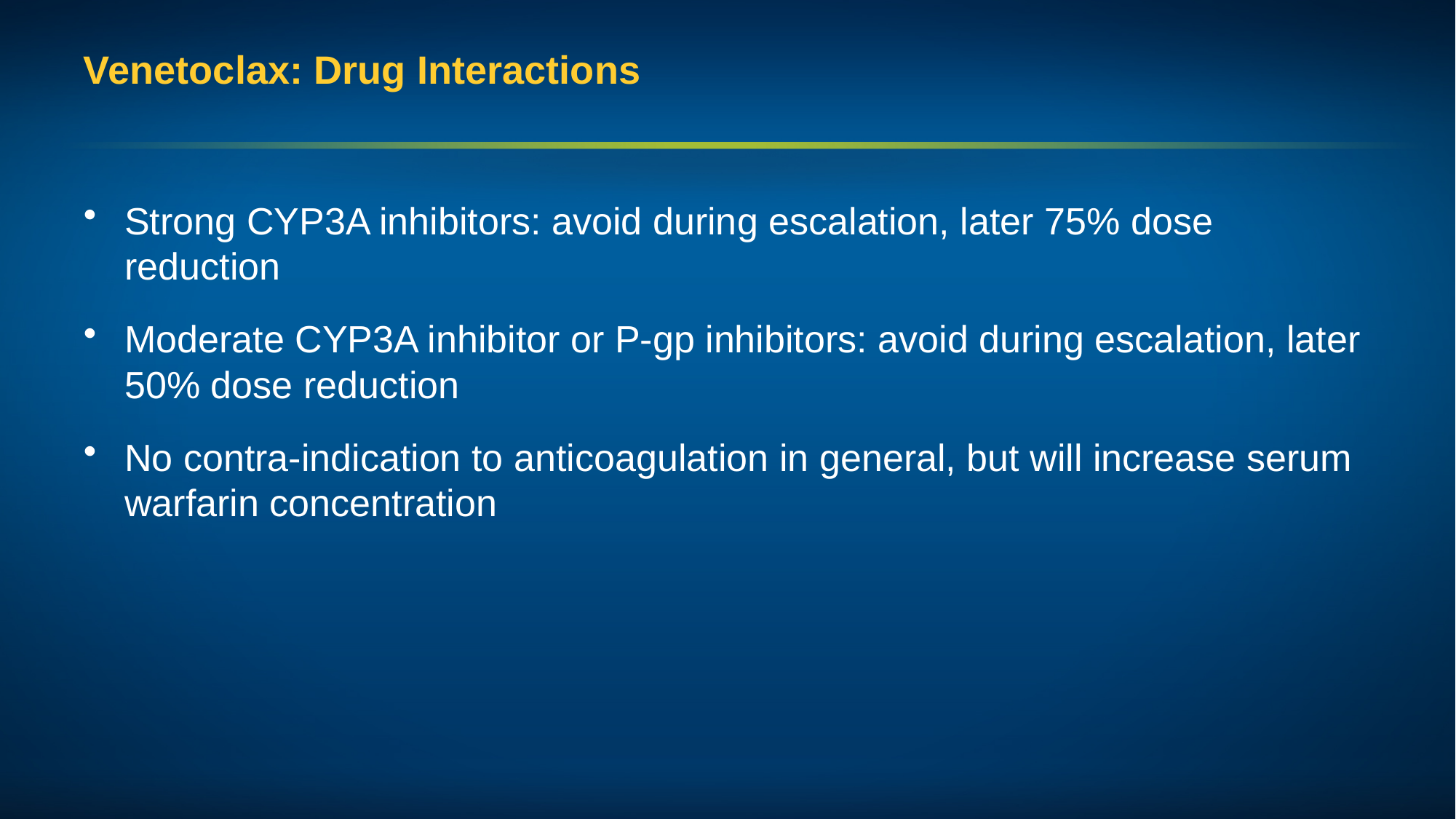

# Venetoclax: Drug Interactions
Strong CYP3A inhibitors: avoid during escalation, later 75% dose reduction
Moderate CYP3A inhibitor or P-gp inhibitors: avoid during escalation, later 50% dose reduction
No contra-indication to anticoagulation in general, but will increase serum warfarin concentration